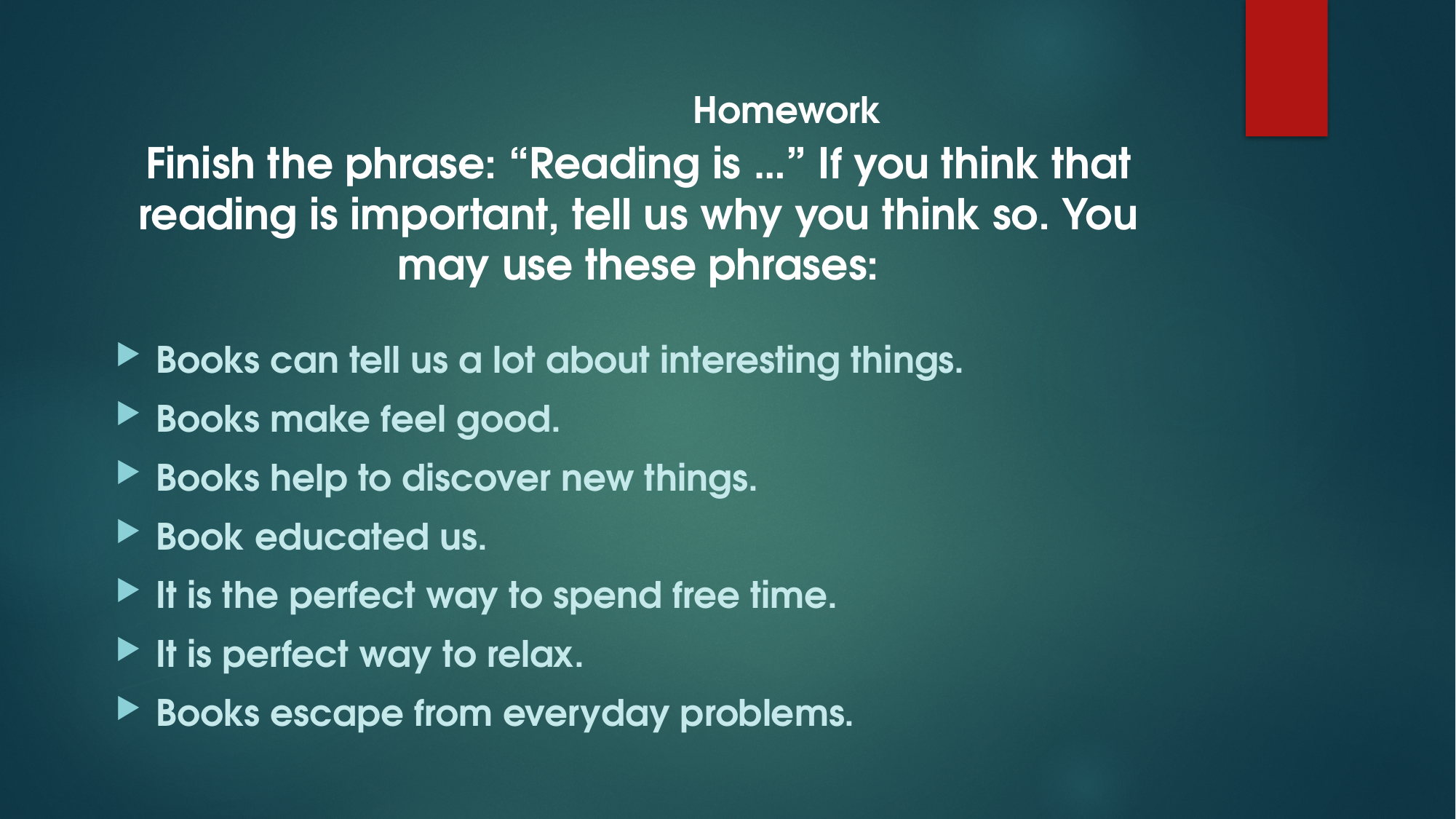

# Homework Finish the phrase: “Reading is …” If you think that reading is important, tell us why you think so. You may use these phrases:
Books can tell us a lot about interesting things.
Books make feel good.
Books help to discover new things.
Book educated us.
It is the perfect way to spend free time.
It is perfect way to relax.
Books escape from everyday problems.